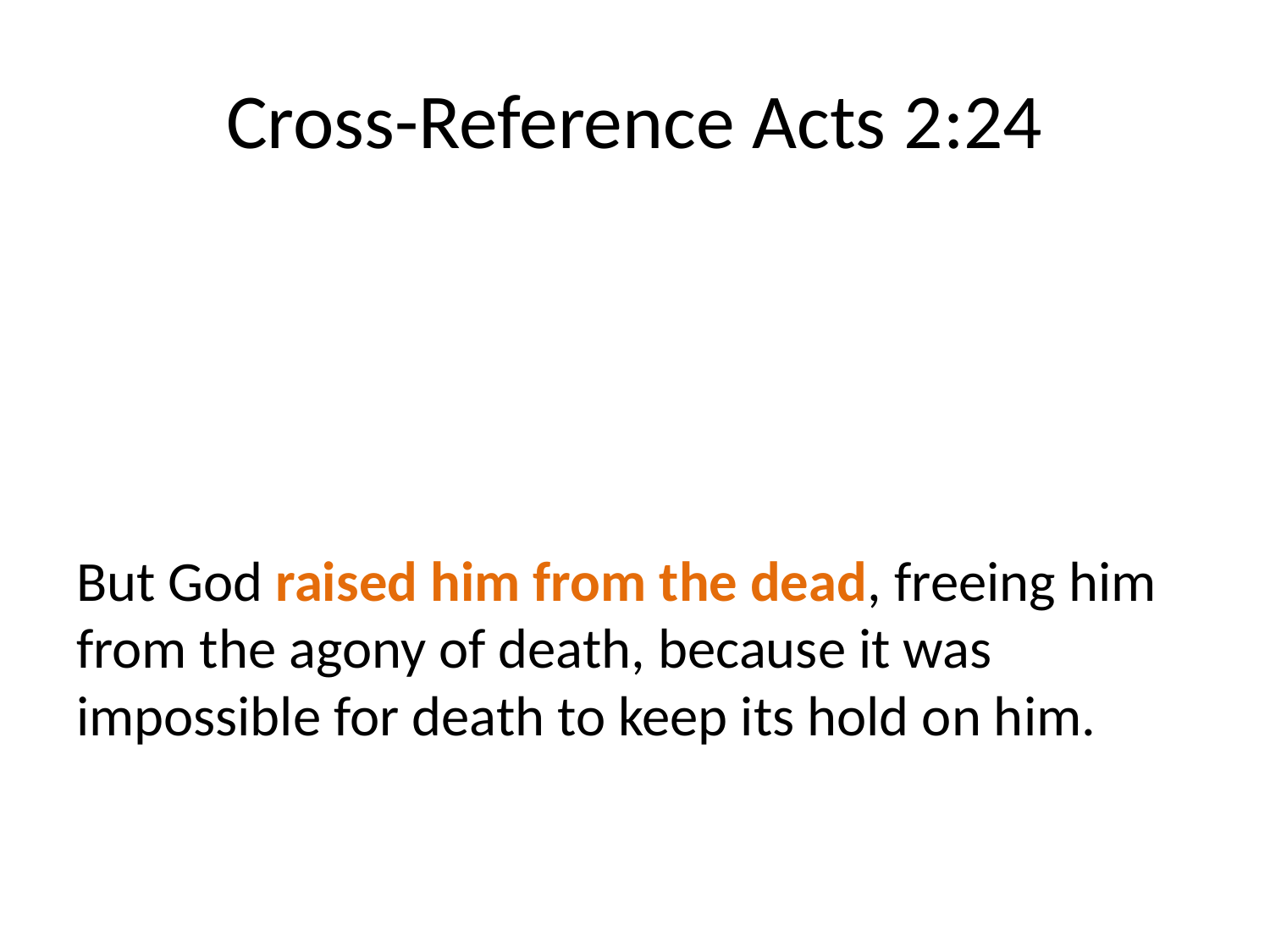

# Cross-Reference Acts 2:24

But God raised him from the dead, freeing him from the agony of death, because it was impossible for death to keep its hold on him.